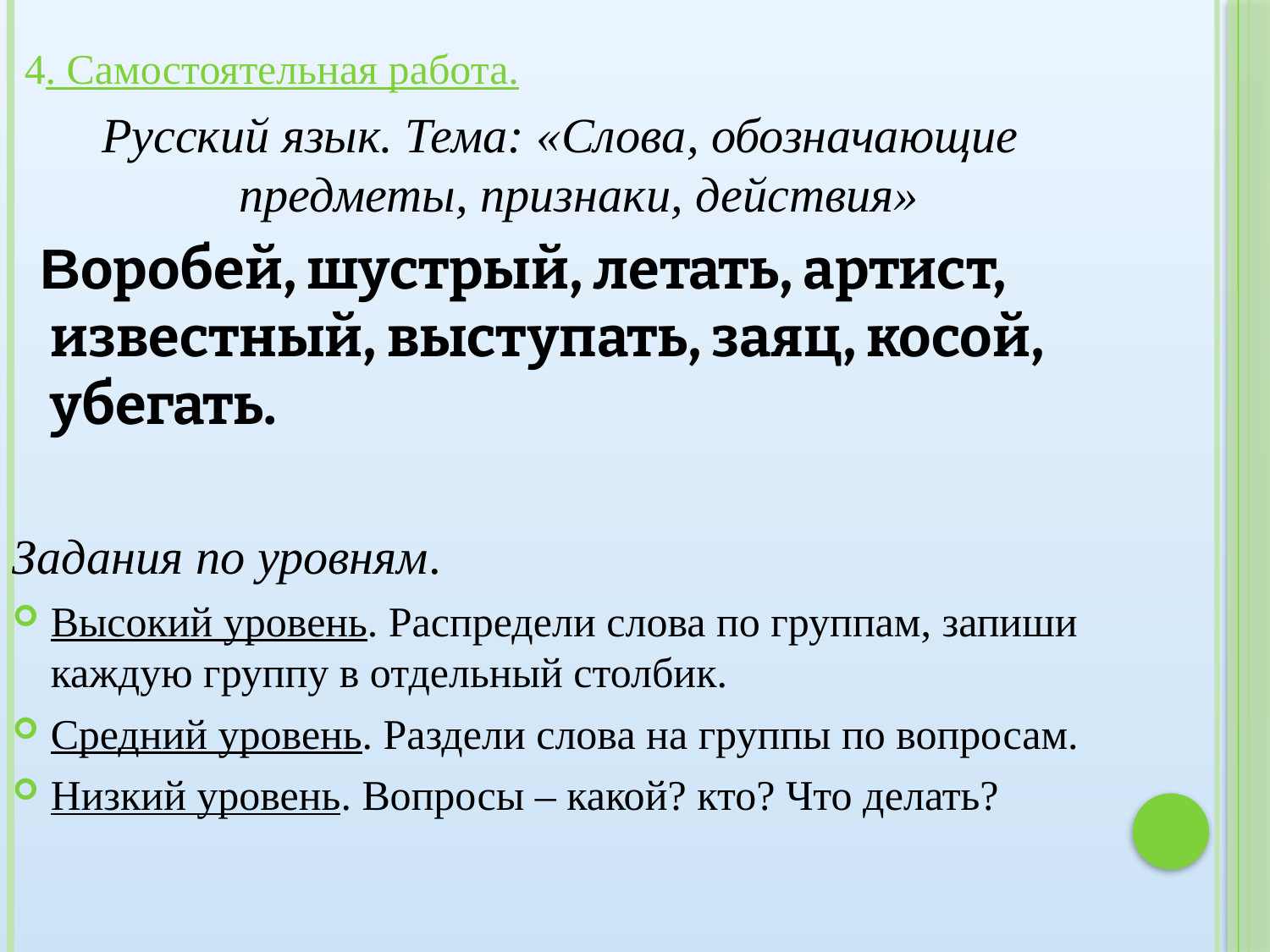

4. Самостоятельная работа.
Русский язык. Тема: «Слова, обозначающие предметы, признаки, действия»
  Воробей, шустрый, летать, артист, известный, выступать, заяц, косой, убегать.

Задания по уровням.
Высокий уровень. Распредели слова по группам, запиши каждую группу в отдельный столбик.
Средний уровень. Раздели слова на группы по вопросам.
Низкий уровень. Вопросы – какой? кто? Что делать?